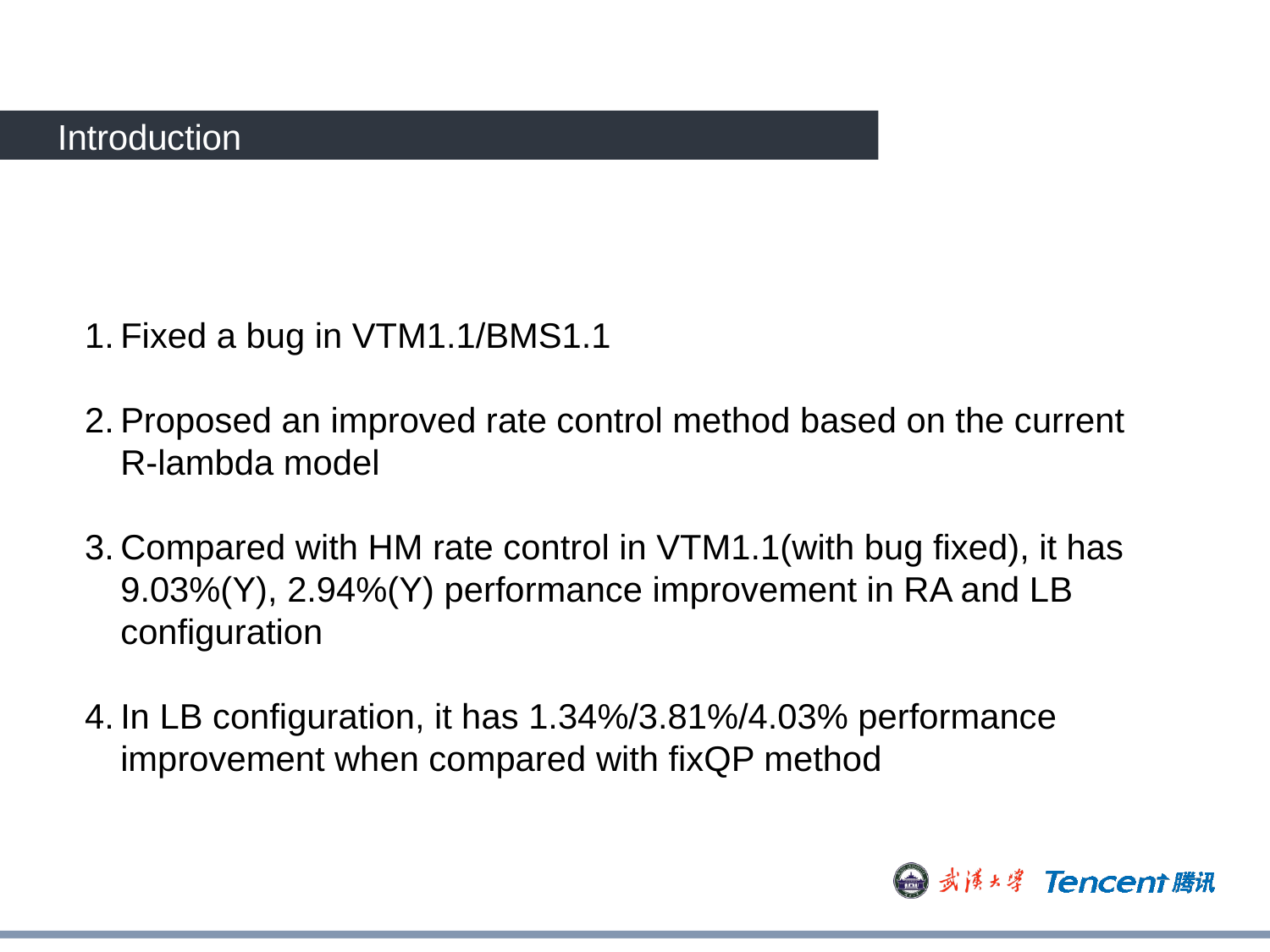

# Introduction

Fixed a bug in VTM1.1/BMS1.1

Proposed an improved rate control method based on the current R-lambda model

Compared with HM rate control in VTM1.1(with bug fixed), it has 9.03%(Y), 2.94%(Y) performance improvement in RA and LB configuration

In LB configuration, it has 1.34%/3.81%/4.03% performance improvement when compared with fixQP method